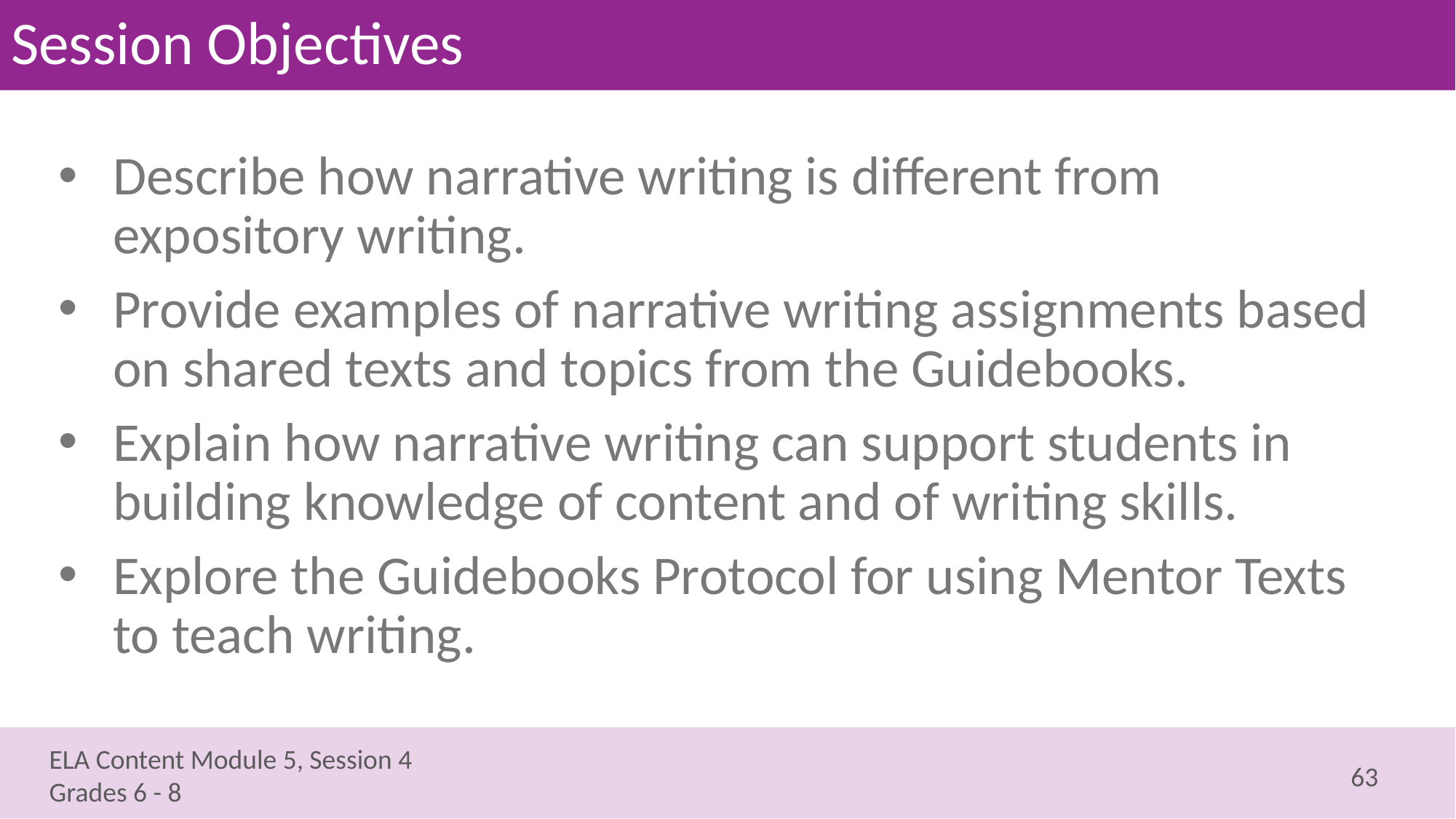

# Session Objectives
Describe how narrative writing is different from expository writing.
Provide examples of narrative writing assignments based on shared texts and topics from the Guidebooks.
Explain how narrative writing can support students in building knowledge of content and of writing skills.
Explore the Guidebooks Protocol for using Mentor Texts to teach writing.
63